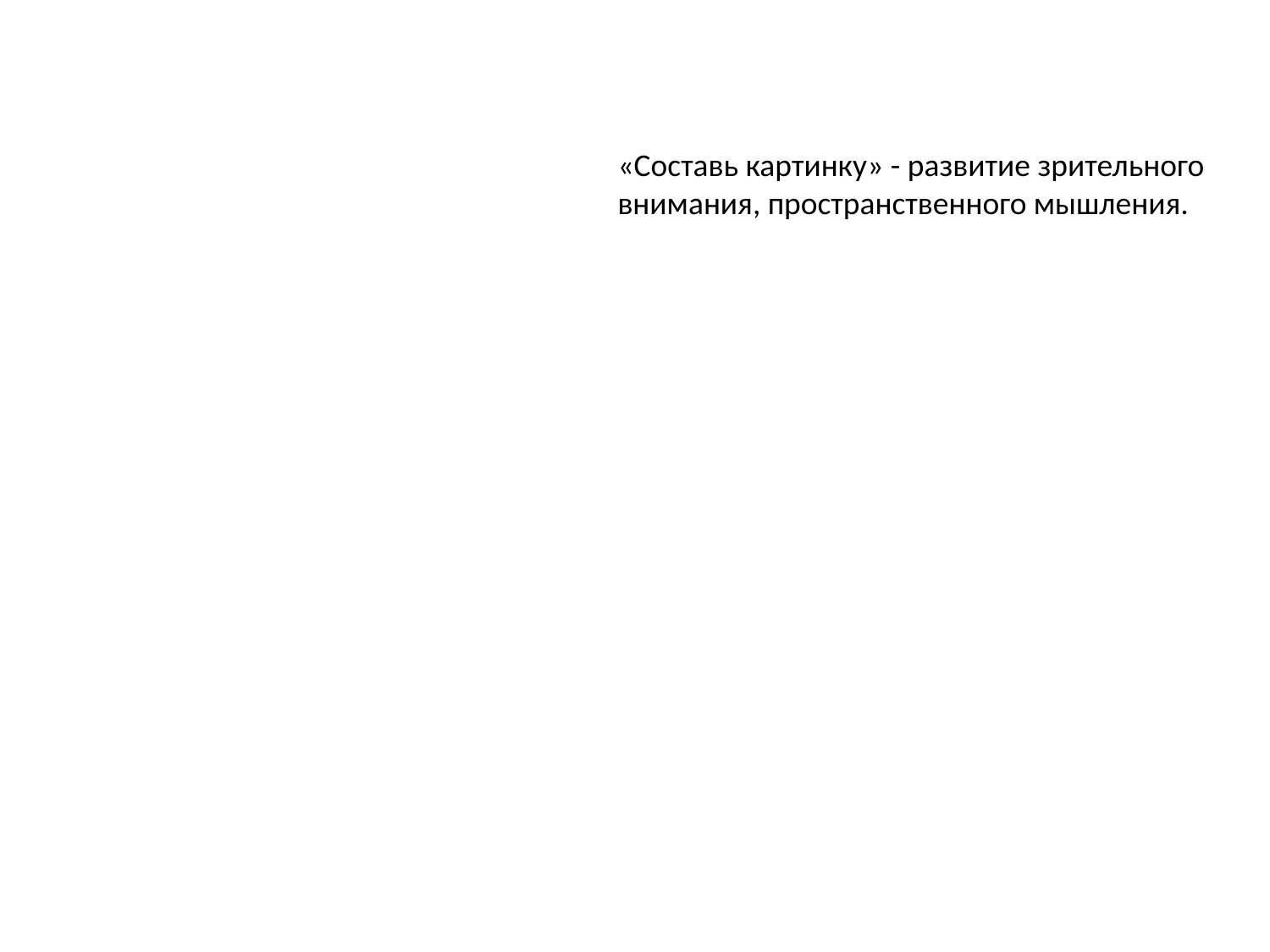

«Составь картинку» - развитие зрительного внимания, пространственного мышления.